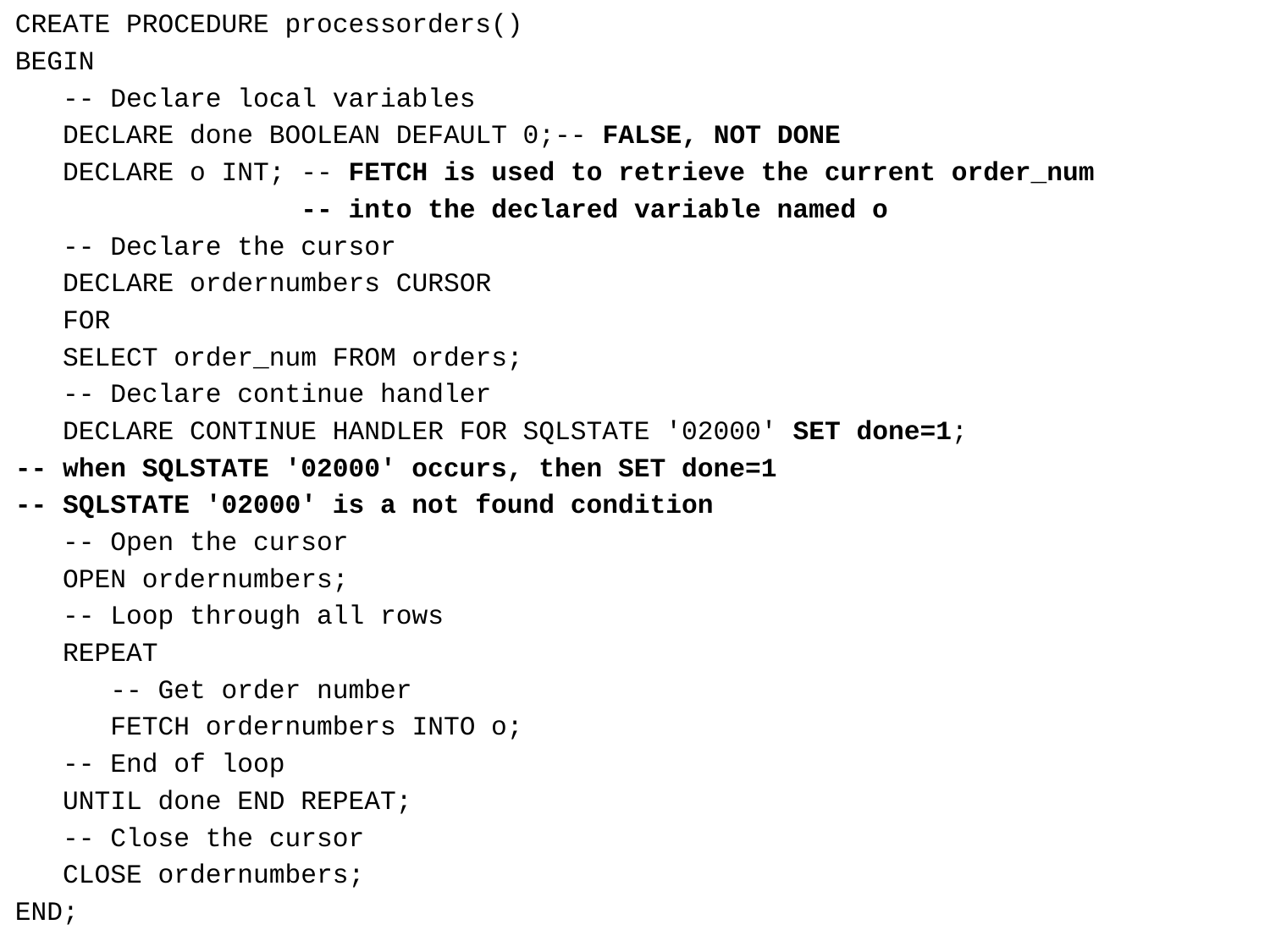

CREATE PROCEDURE processorders()
BEGIN
   -- Declare local variables
   DECLARE done BOOLEAN DEFAULT 0;-- FALSE, NOT DONE
   DECLARE o INT; -- FETCH is used to retrieve the current order_num
                  -- into the declared variable named o
   -- Declare the cursor
   DECLARE ordernumbers CURSOR
   FOR
   SELECT order_num FROM orders;
   -- Declare continue handler
   DECLARE CONTINUE HANDLER FOR SQLSTATE '02000' SET done=1;
-- when SQLSTATE '02000' occurs, then SET done=1
-- SQLSTATE '02000' is a not found condition
   -- Open the cursor
   OPEN ordernumbers;
   -- Loop through all rows
   REPEAT
      -- Get order number
      FETCH ordernumbers INTO o;
   -- End of loop
   UNTIL done END REPEAT;
   -- Close the cursor
   CLOSE ordernumbers;
END;

#